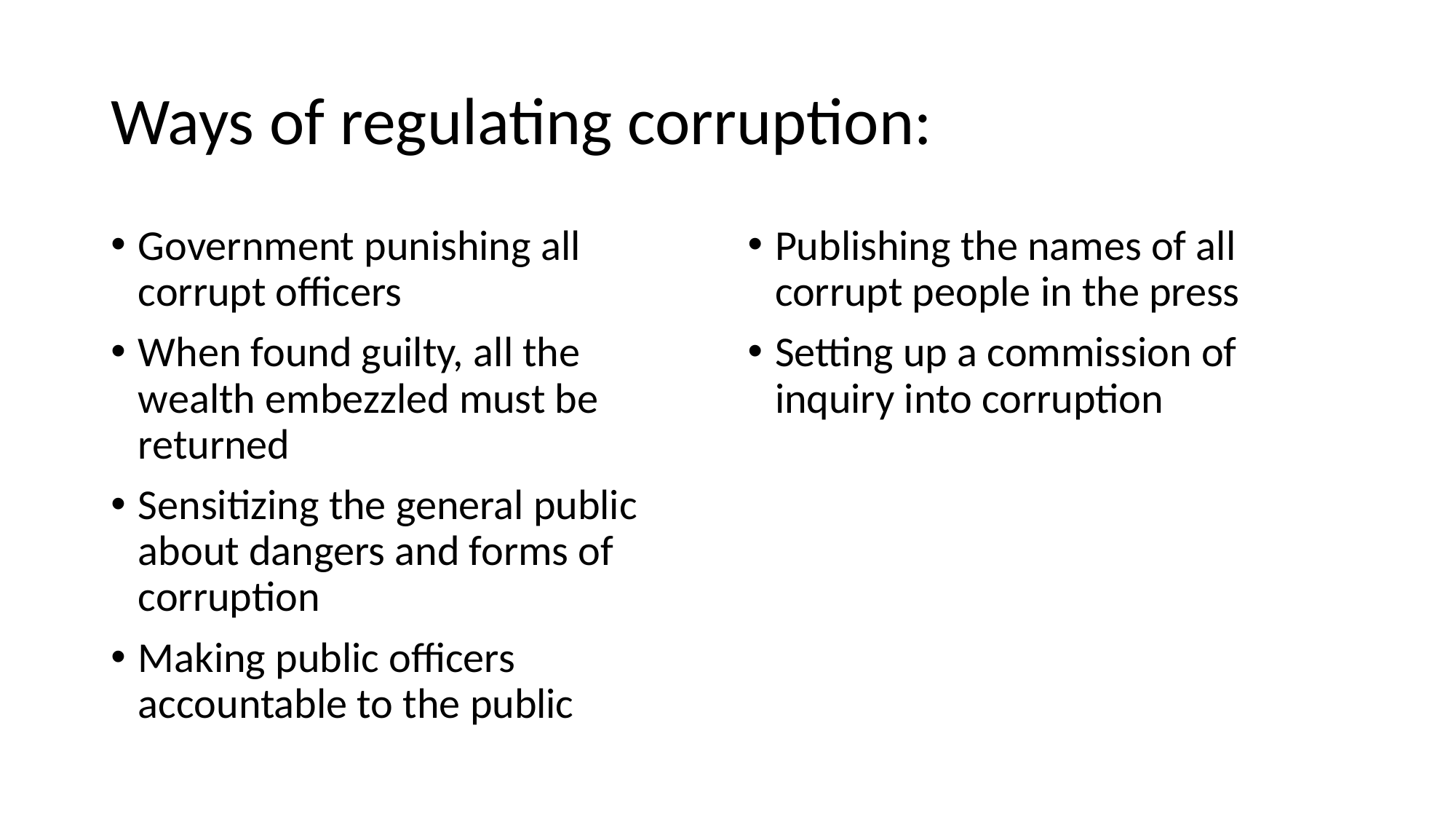

# Ways of regulating corruption:
Government punishing all corrupt officers
When found guilty, all the wealth embezzled must be returned
Sensitizing the general public about dangers and forms of corruption
Making public officers accountable to the public
Publishing the names of all corrupt people in the press
Setting up a commission of inquiry into corruption